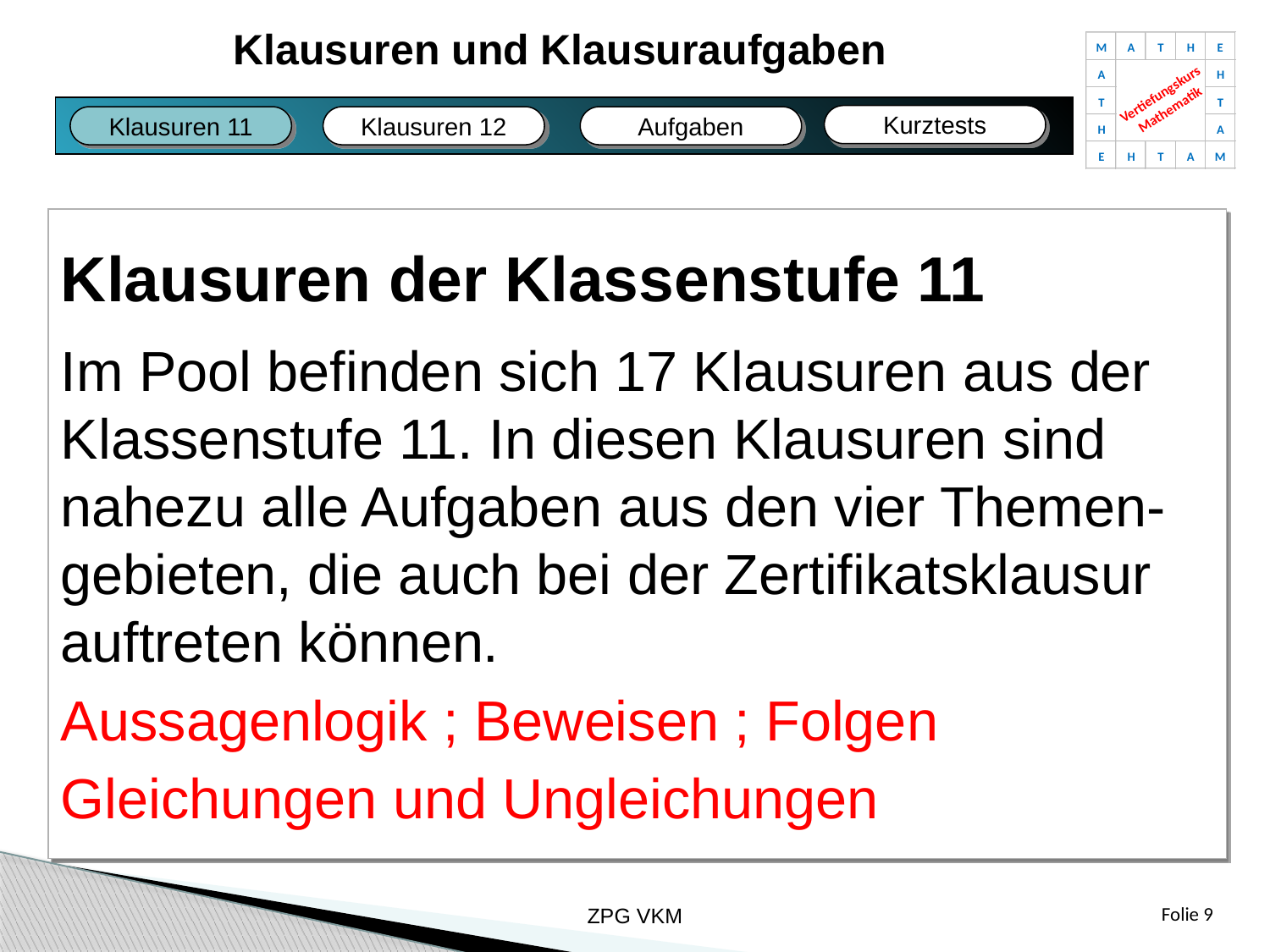

Klausuren und Klausuraufgaben

M
A
T
H
E

A
H
Vertiefungskurs
Mathematik

T
T

H
A

E
H
T
A
M

Kurztests
Klausuren 12
Klausuren 11
Aufgaben
Fazit
Bildungsplan
Fachliches
Unterricht
Klausuren der Klassenstufe 11
Im Pool befinden sich 17 Klausuren aus der
Klassenstufe 11. In diesen Klausuren sind
nahezu alle Aufgaben aus den vier Themen-
gebieten, die auch bei der Zertifikatsklausur
auftreten können.
Aussagenlogik ; Beweisen ; Folgen
Gleichungen und Ungleichungen

ZPG VKM
Folie 9